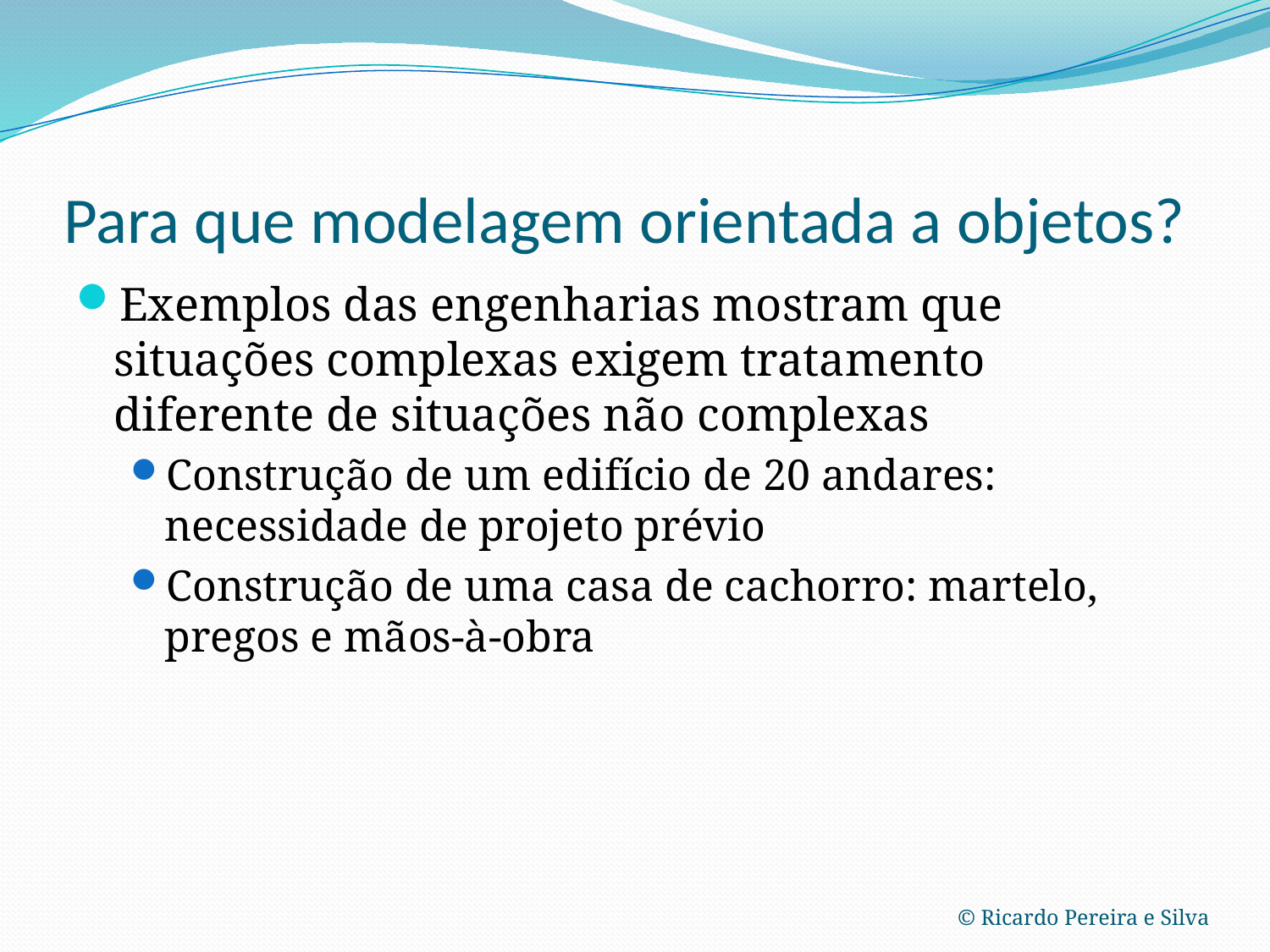

# Para que modelagem orientada a objetos?
Exemplos das engenharias mostram que situações complexas exigem tratamento diferente de situações não complexas
Construção de um edifício de 20 andares: necessidade de projeto prévio
Construção de uma casa de cachorro: martelo, pregos e mãos-à-obra
© Ricardo Pereira e Silva